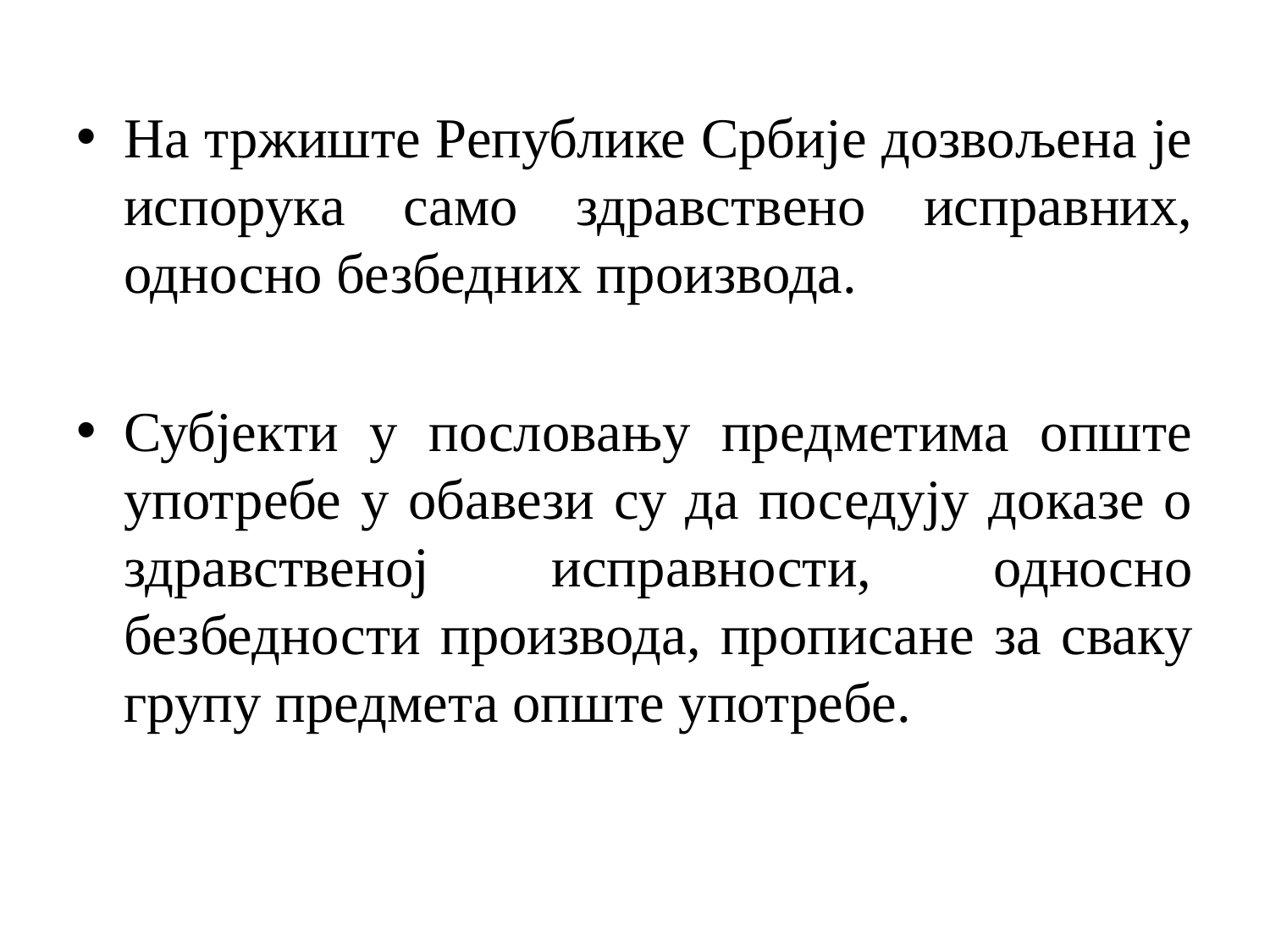

На тржиште Републике Србије дозвољена је испорука само здравствено исправних, односно безбедних производа.

Субјекти у пословању предметима опште употребе у обавези су да поседују доказе о здравственој исправности, односно безбедности производа, прописане за сваку групу предмета опште употребе.